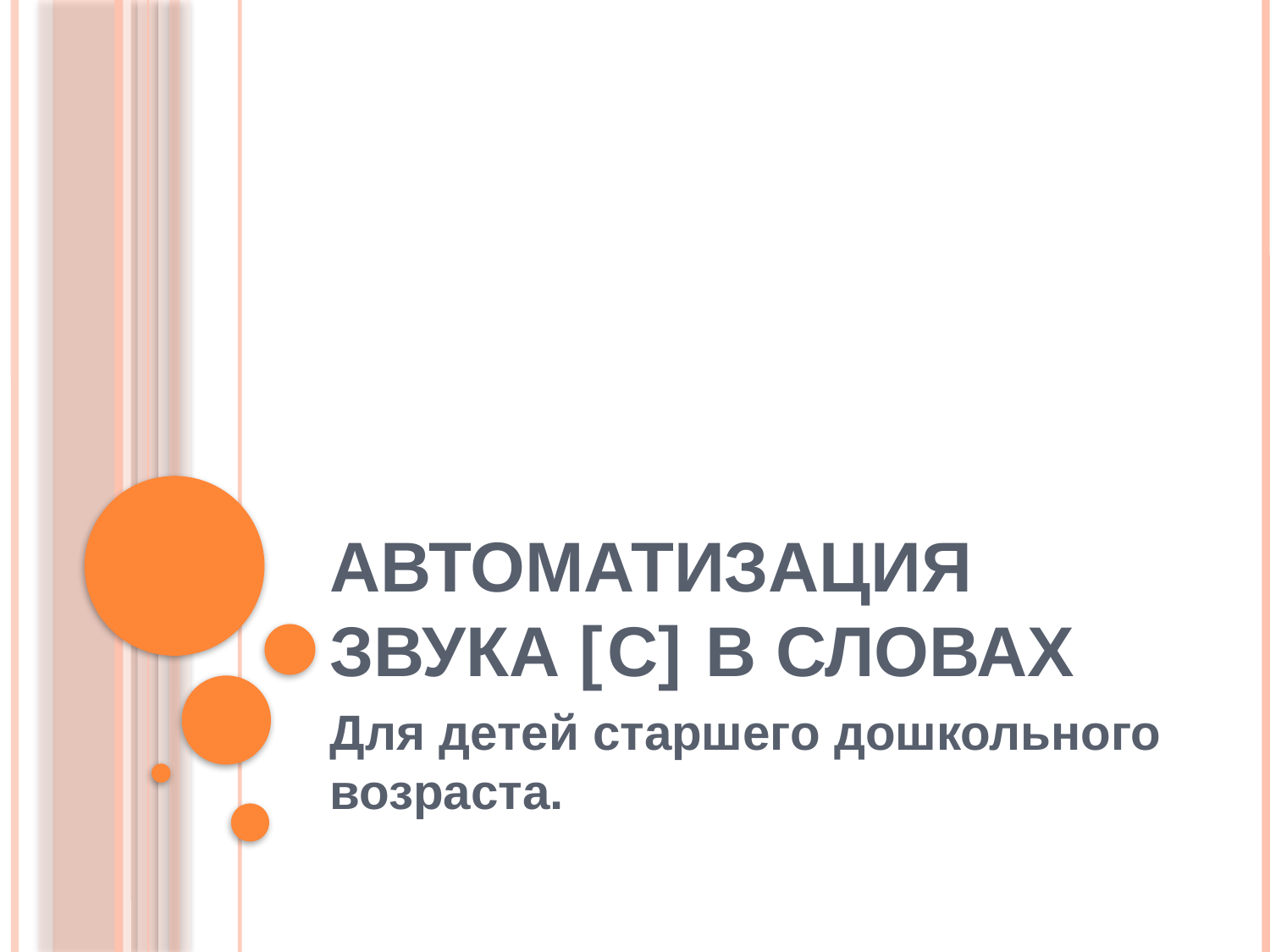

# Автоматизация звука [с] в словах
Для детей старшего дошкольного возраста.